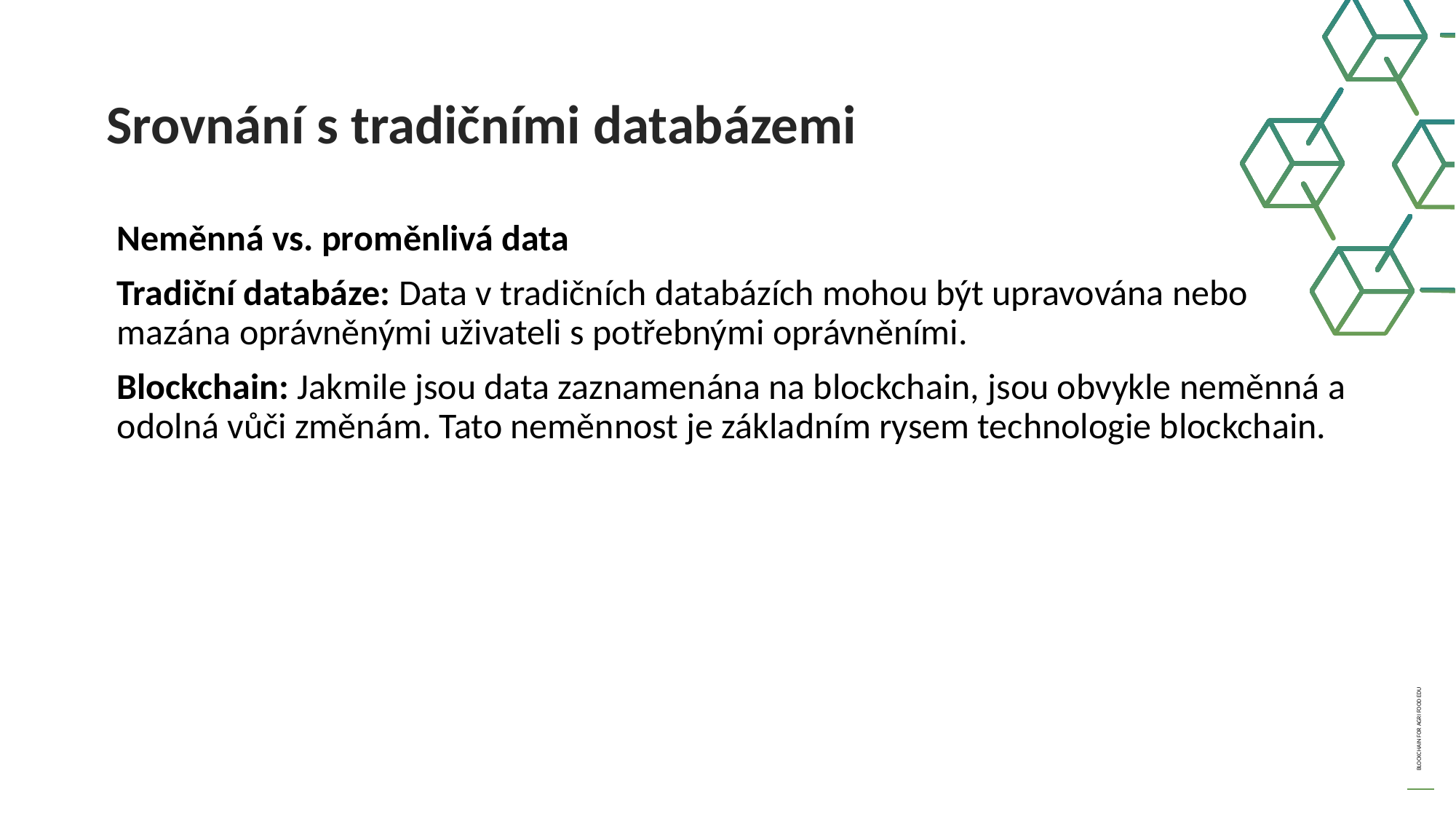

Srovnání s tradičními databázemi
Neměnná vs. proměnlivá data
Tradiční databáze: Data v tradičních databázích mohou být upravována nebo mazána oprávněnými uživateli s potřebnými oprávněními.
Blockchain: Jakmile jsou data zaznamenána na blockchain, jsou obvykle neměnná a odolná vůči změnám. Tato neměnnost je základním rysem technologie blockchain.